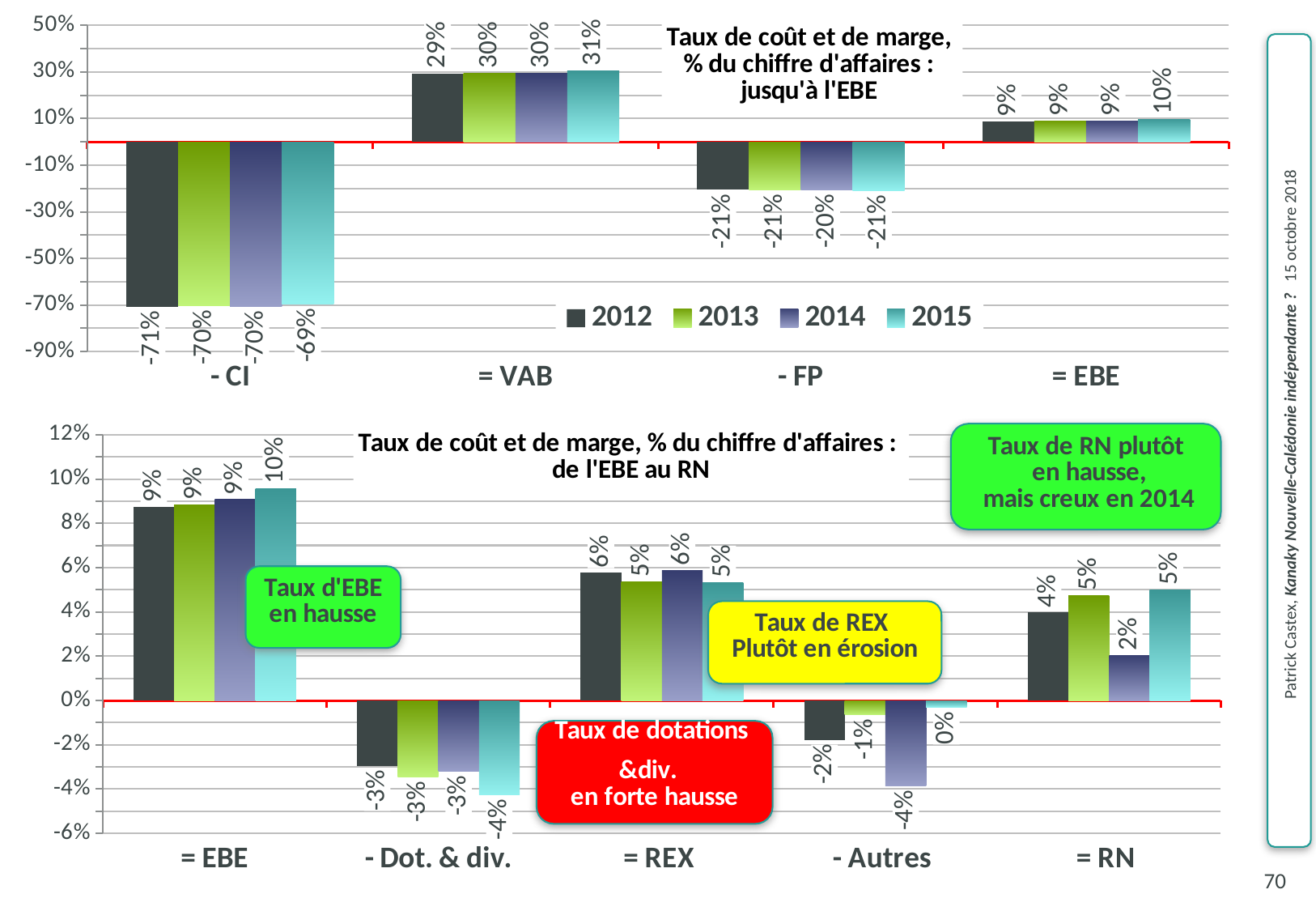

### Chart: Taux de coût et de marge,
% du chiffre d'affaires :
jusqu'à l'EBE

| Category | 2012 | 2013 | 2014 | 2015 |
|---|---|---|---|---|
| - CI | -0.706946167567418 | -0.704296514090263 | -0.704872408400081 | -0.694876348213241 |
| = VAB | 0.293053832432582 | 0.295703485909737 | 0.295127591599919 | 0.305123651786759 |
| - FP | -0.205826388622747 | -0.207279176144428 | -0.204428167085148 | -0.209419180389857 |
| = EBE | 0.0872274438098349 | 0.088424309765309 | 0.0906994245147711 | 0.0957044713969021 |

### Chart: Taux de coût et de marge, % du chiffre d'affaires :
de l'EBE au RN

| Category | 2012 | 2013 | 2014 | 2015 |
|---|---|---|---|---|
| = EBE | 0.0872274438098349 | 0.088424309765309 | 0.0906994245147711 | 0.0957044713969021 |
| - Dot. & div. | -0.0296121879753873 | -0.0346896674352751 | -0.0319190761866818 | -0.0426732927715191 |
| = REX  | 0.0576152558344477 | 0.0537346423300339 | 0.0587803483280893 | 0.053031178625383 |
| - Autres  | -0.0178157358181733 | -0.00648315380214766 | -0.0385094521524989 | -0.00302021444656439 |
| = RN  | 0.0397995200162744 | 0.0472514885278862 | 0.0202708961755904 | 0.0500109641788186 |